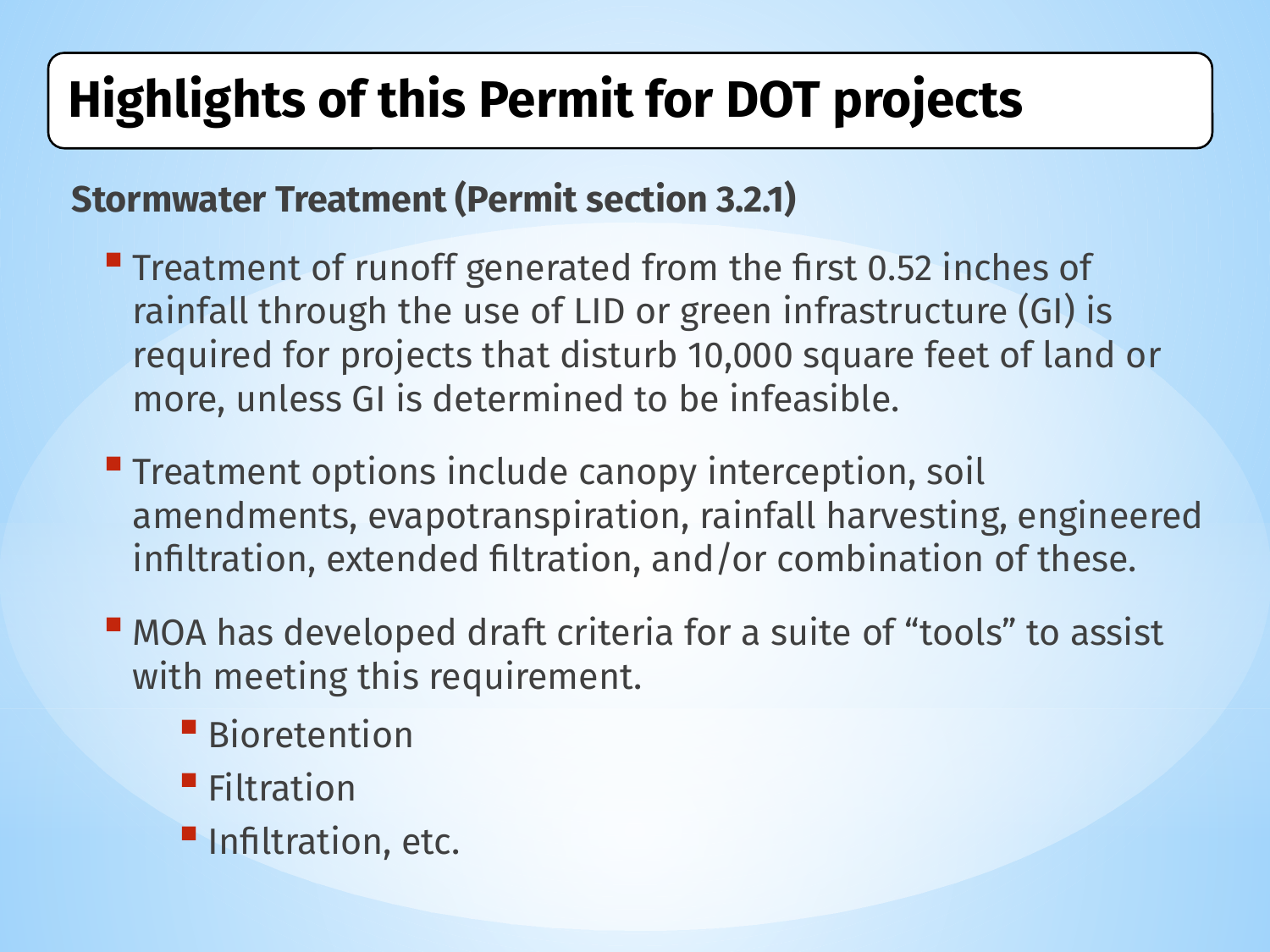

Highlights of this Permit for DOT projects
Stormwater Treatment (Permit section 3.2.1)
Treatment of runoff generated from the first 0.52 inches of rainfall through the use of LID or green infrastructure (GI) is required for projects that disturb 10,000 square feet of land or more, unless GI is determined to be infeasible.
Treatment options include canopy interception, soil amendments, evapotranspiration, rainfall harvesting, engineered infiltration, extended filtration, and/or combination of these.
MOA has developed draft criteria for a suite of “tools” to assist with meeting this requirement.
Bioretention
Filtration
Infiltration, etc.